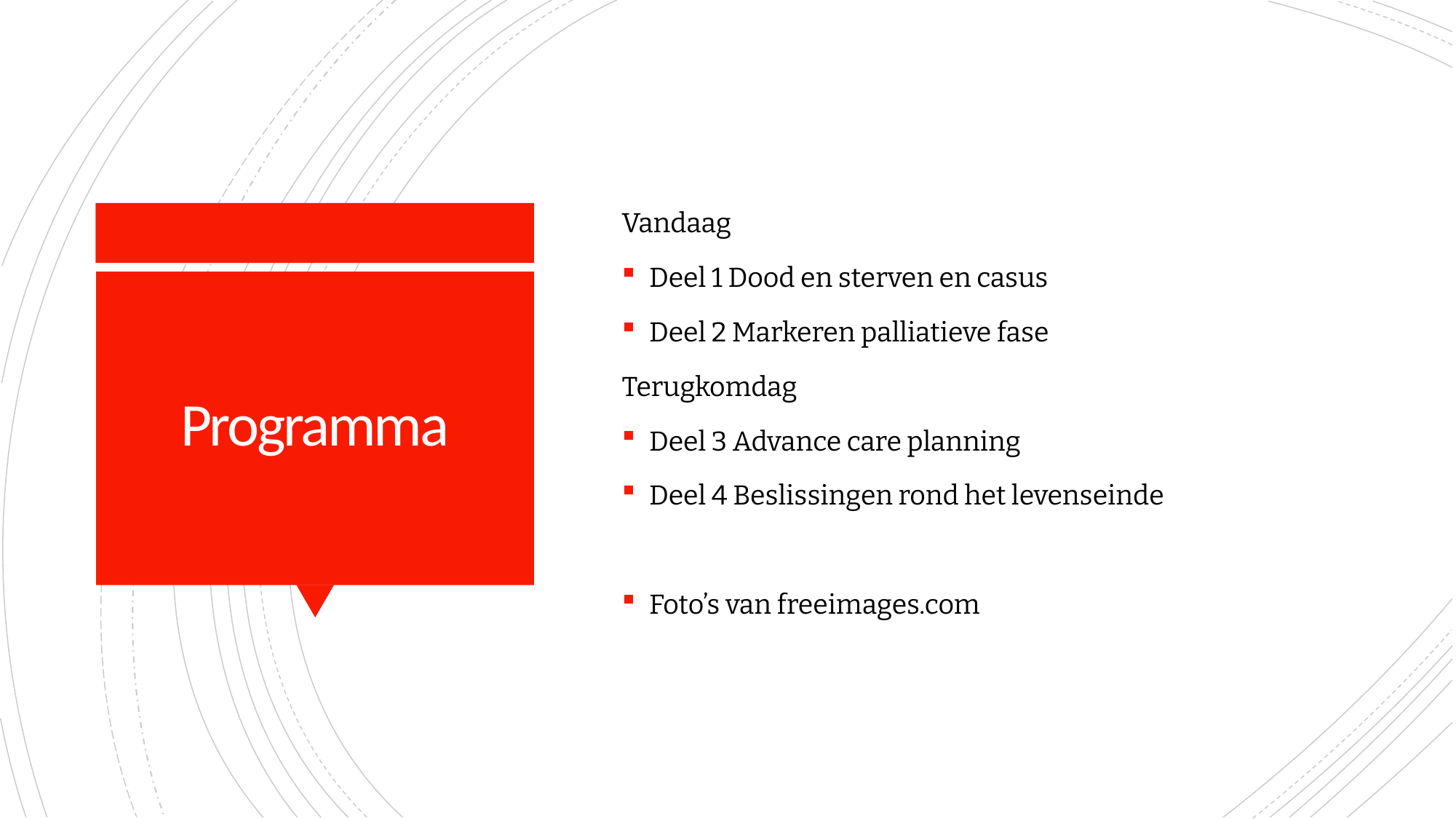

Vandaag
Deel 1 Dood en sterven en casus
Deel 2 Markeren palliatieve fase
Terugkomdag
Deel 3 Advance care planning
Deel 4 Beslissingen rond het levenseinde

Foto’s van freeimages.com
# Programma